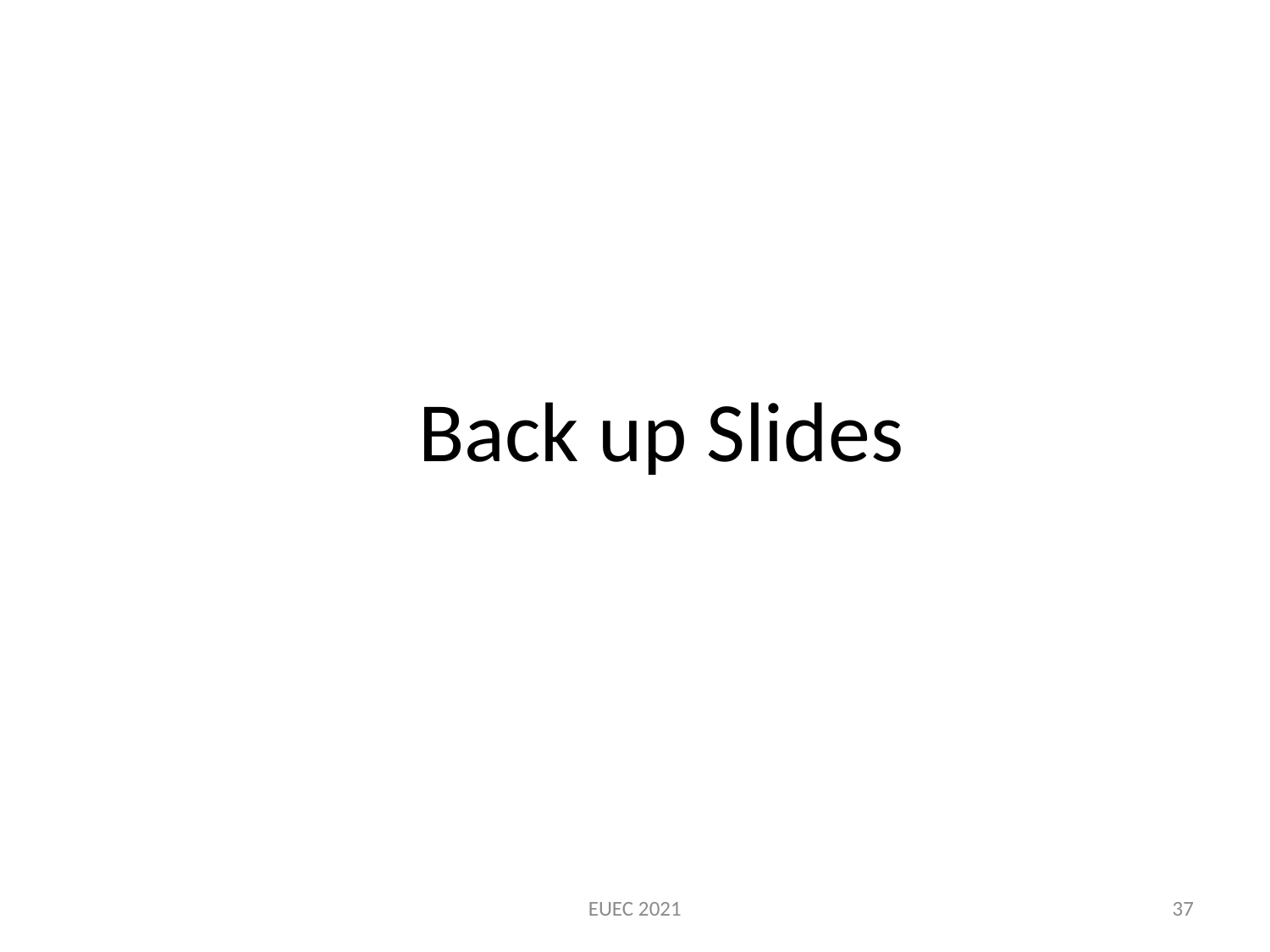

#

Back up Slides
EUEC 2021
37